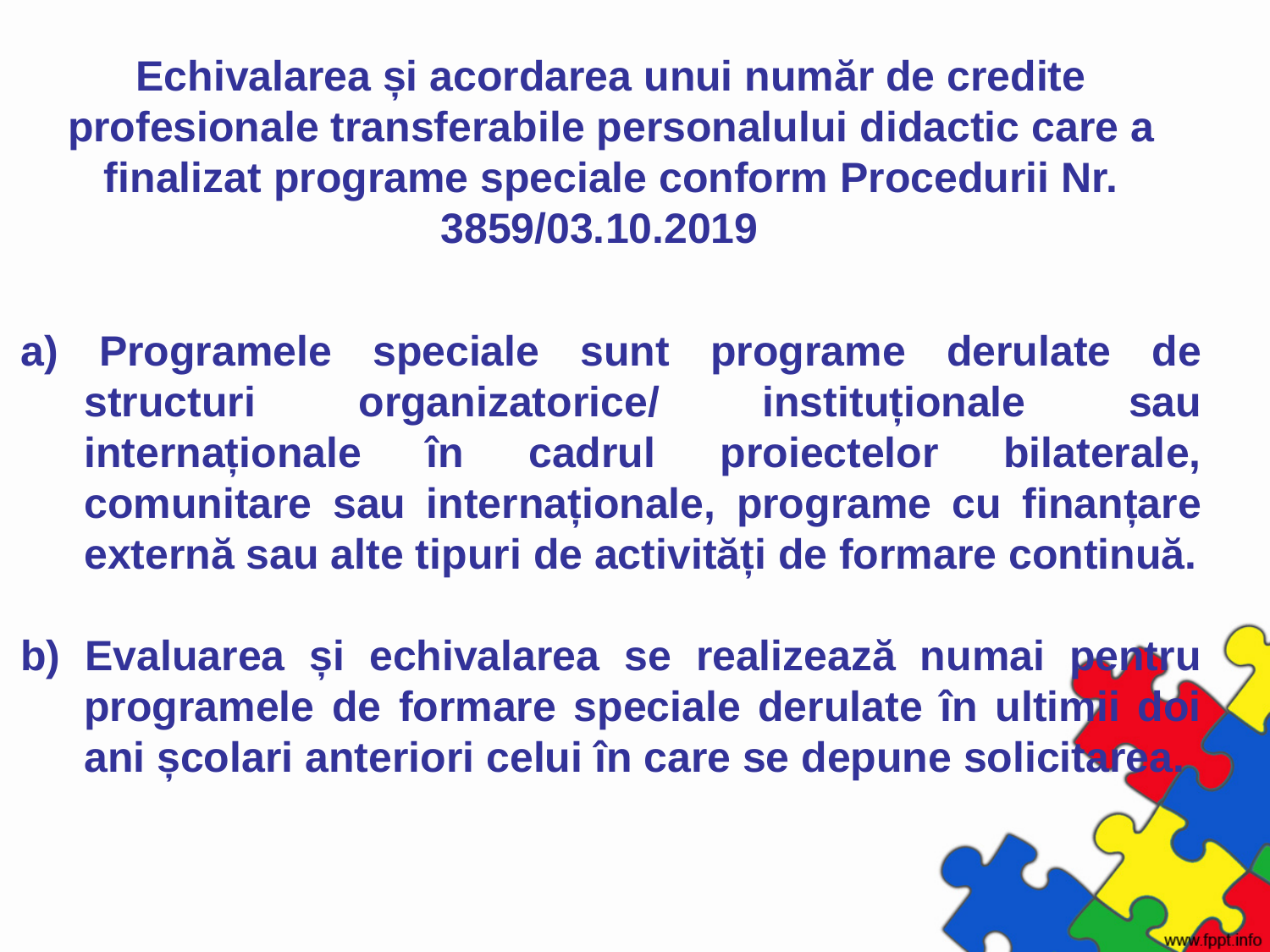

# Echivalarea și acordarea unui număr de credite profesionale transferabile personalului didactic care a finalizat programe speciale conform Procedurii Nr. 3859/03.10.2019
a) Programele speciale sunt programe derulate de structuri organizatorice/ instituționale sau internaționale în cadrul proiectelor bilaterale, comunitare sau internaționale, programe cu finanțare externă sau alte tipuri de activități de formare continuă.

b) Evaluarea și echivalarea se realizează numai pentru programele de formare speciale derulate în ultimii doi ani școlari anteriori celui în care se depune solicitarea.